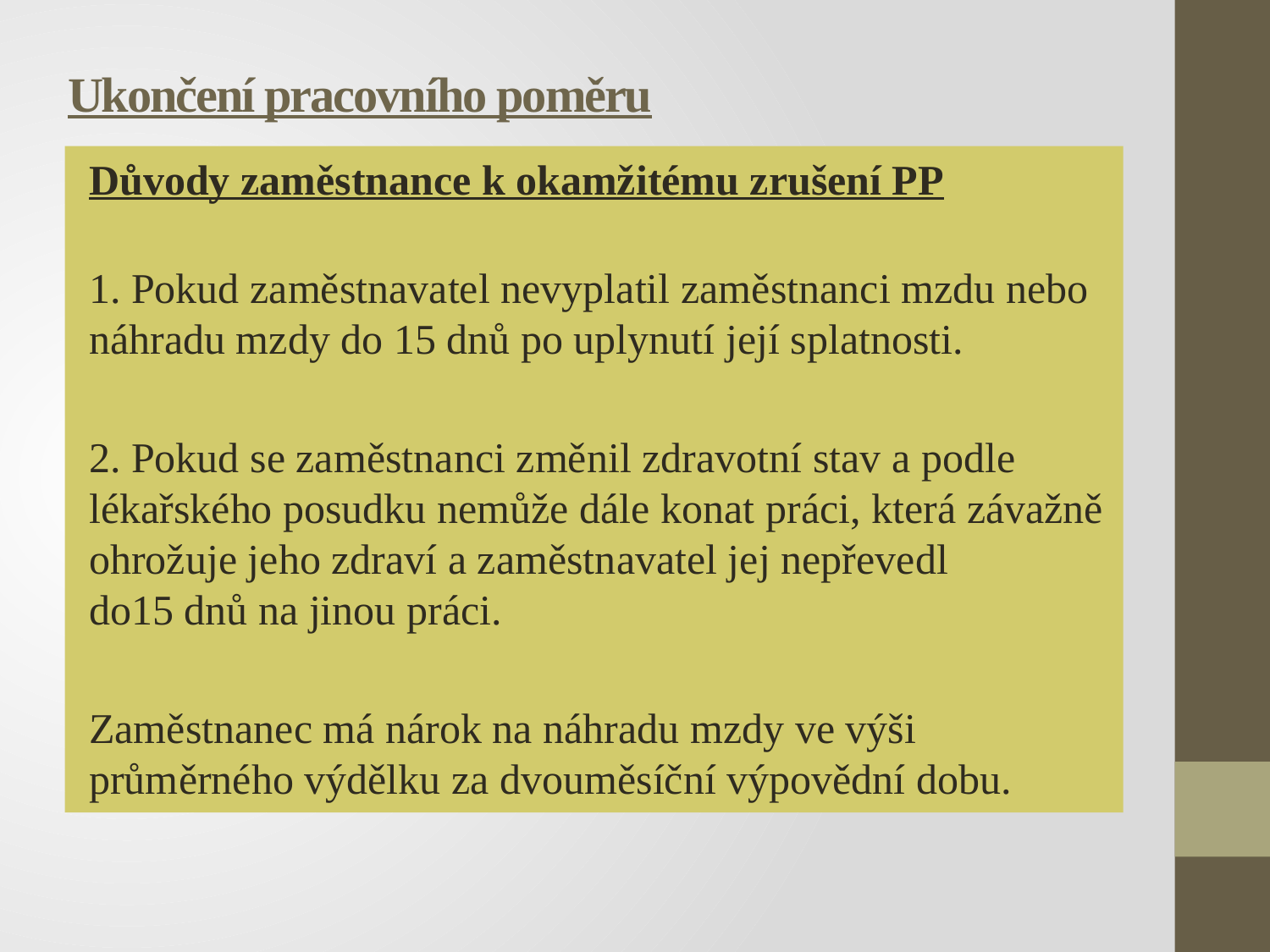

# Ukončení pracovního poměru
Důvody zaměstnance k okamžitému zrušení PP

1. Pokud zaměstnavatel nevyplatil zaměstnanci mzdu nebo náhradu mzdy do 15 dnů po uplynutí její splatnosti.

2. Pokud se zaměstnanci změnil zdravotní stav a podle lékařského posudku nemůže dále konat práci, která závažně ohrožuje jeho zdraví a zaměstnavatel jej nepřevedl
do15 dnů na jinou práci.

Zaměstnanec má nárok na náhradu mzdy ve výši průměrného výdělku za dvouměsíční výpovědní dobu.